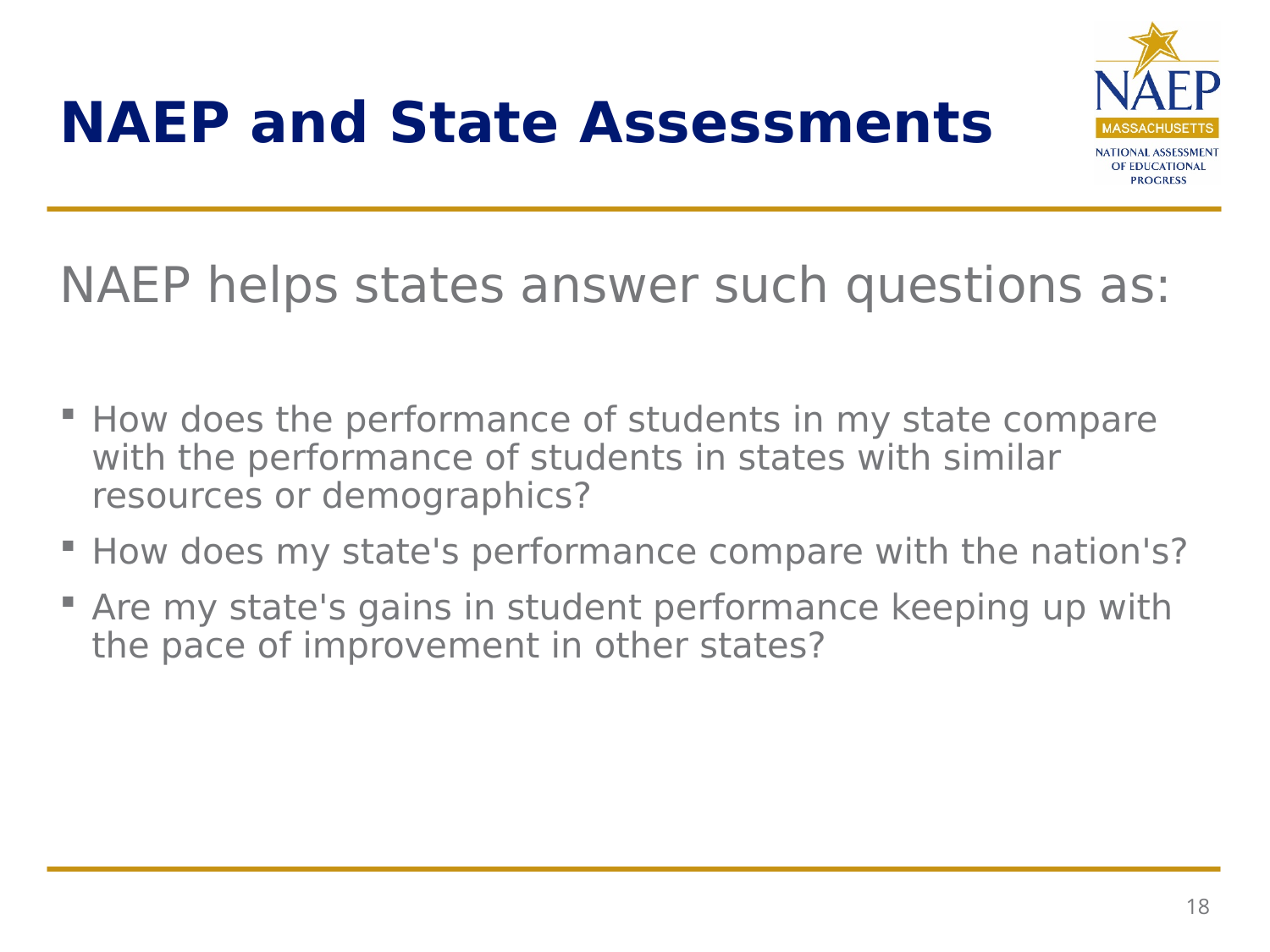

# NAEP and State Assessments
NAEP helps states answer such questions as:

How does the performance of students in my state compare with the performance of students in states with similar resources or demographics?
How does my state's performance compare with the nation's?
Are my state's gains in student performance keeping up with the pace of improvement in other states?
18